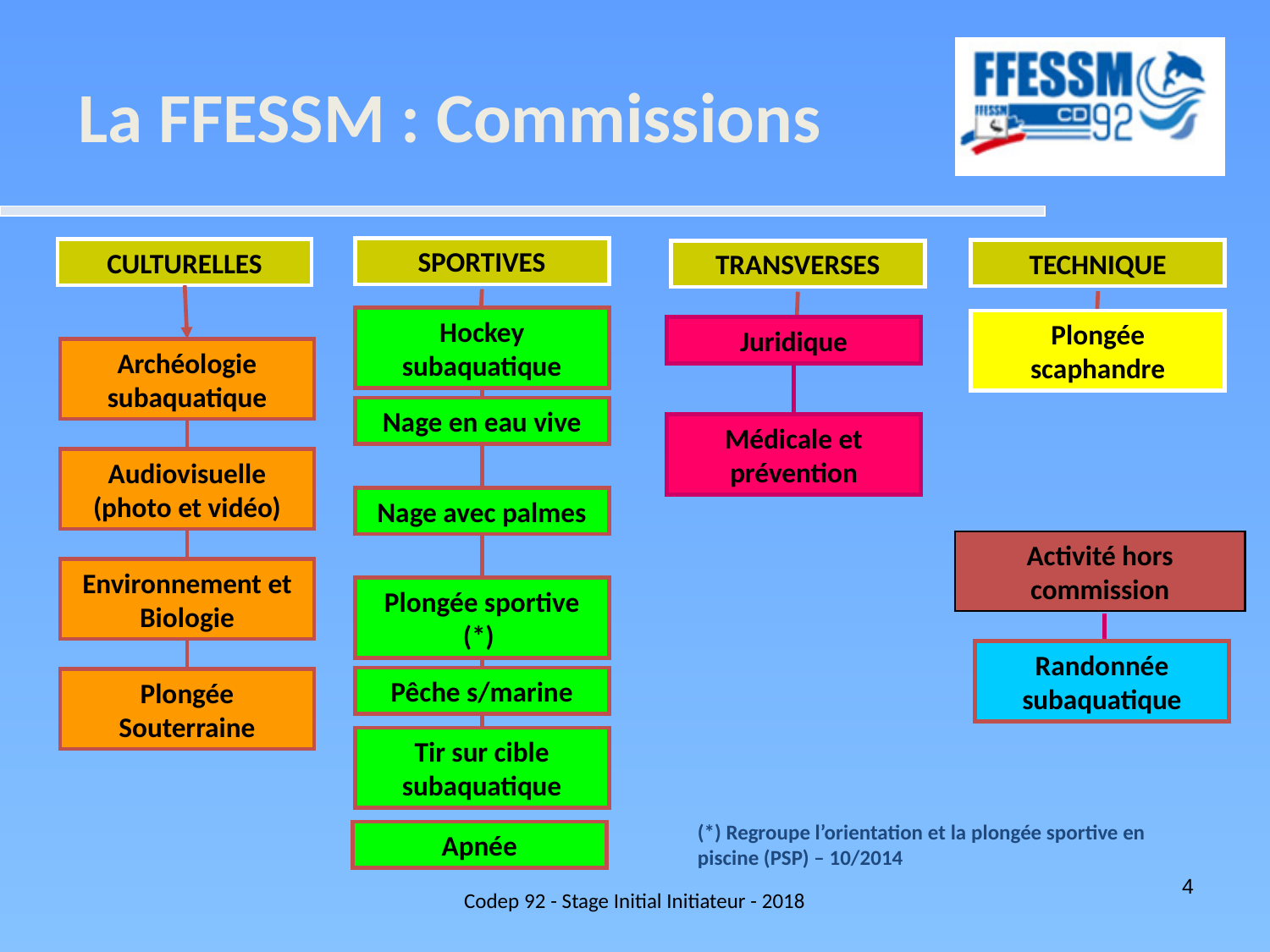

La FFESSM : Commissions
SPORTIVES
CULTURELLES
TECHNIQUE
TRANSVERSES
Hockey subaquatique
Plongée scaphandre
Juridique
Archéologie subaquatique
Nage en eau vive
Médicale et prévention
Audiovisuelle (photo et vidéo)
Nage avec palmes
Activité hors commission
Environnement et Biologie
Plongée sportive (*)
Randonnée subaquatique
Pêche s/marine
Plongée Souterraine
Tir sur cible subaquatique
(*) Regroupe l’orientation et la plongée sportive en piscine (PSP) – 10/2014
Apnée
Codep 92 - Stage Initial Initiateur - 2018
4